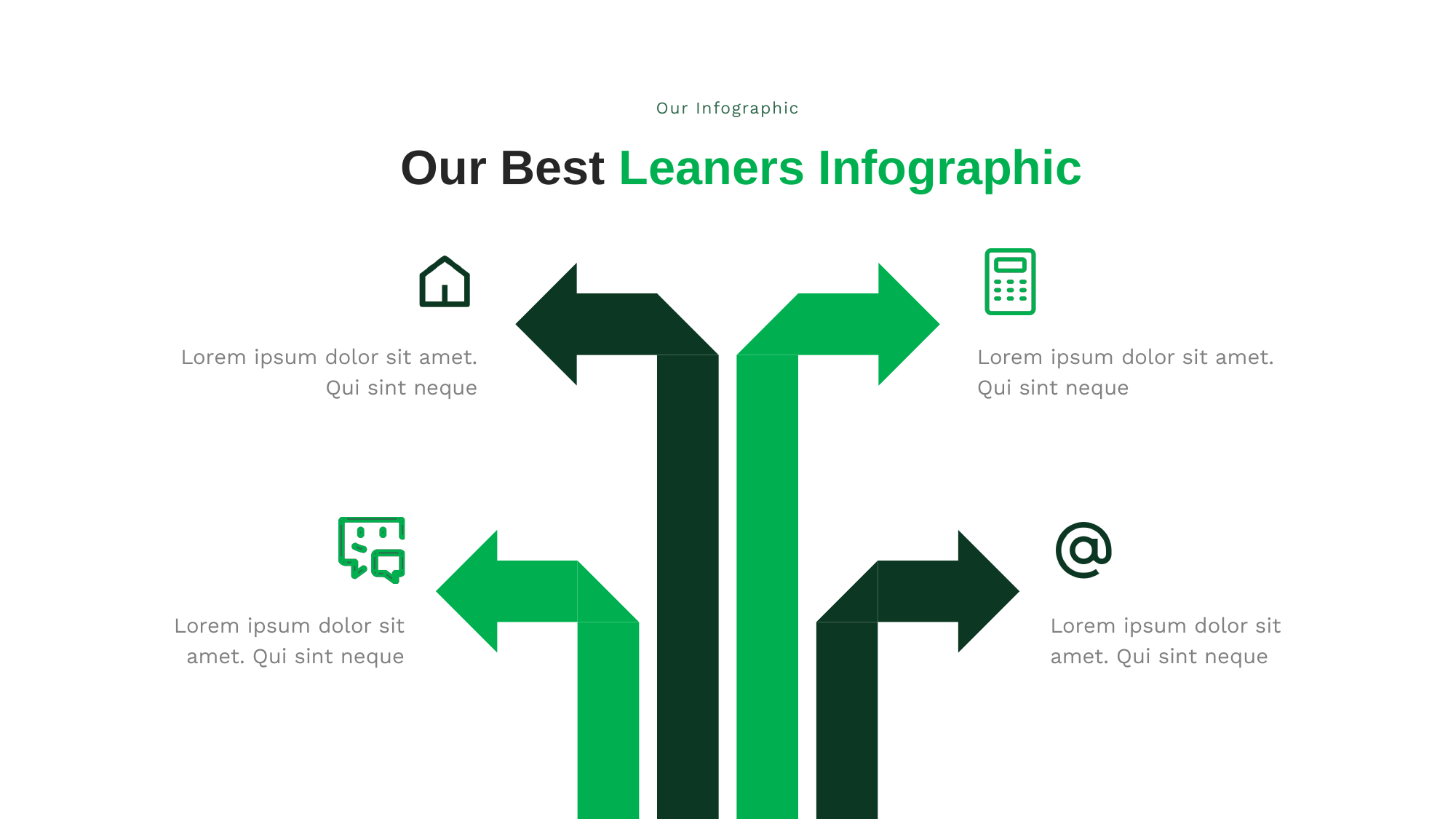

Our Infographic
Our Best Leaners Infographic

Lorem ipsum dolor sit amet. Qui sint neque
Lorem ipsum dolor sit amet. Qui sint neque

Lorem ipsum dolor sit amet. Qui sint neque
Lorem ipsum dolor sit amet. Qui sint neque